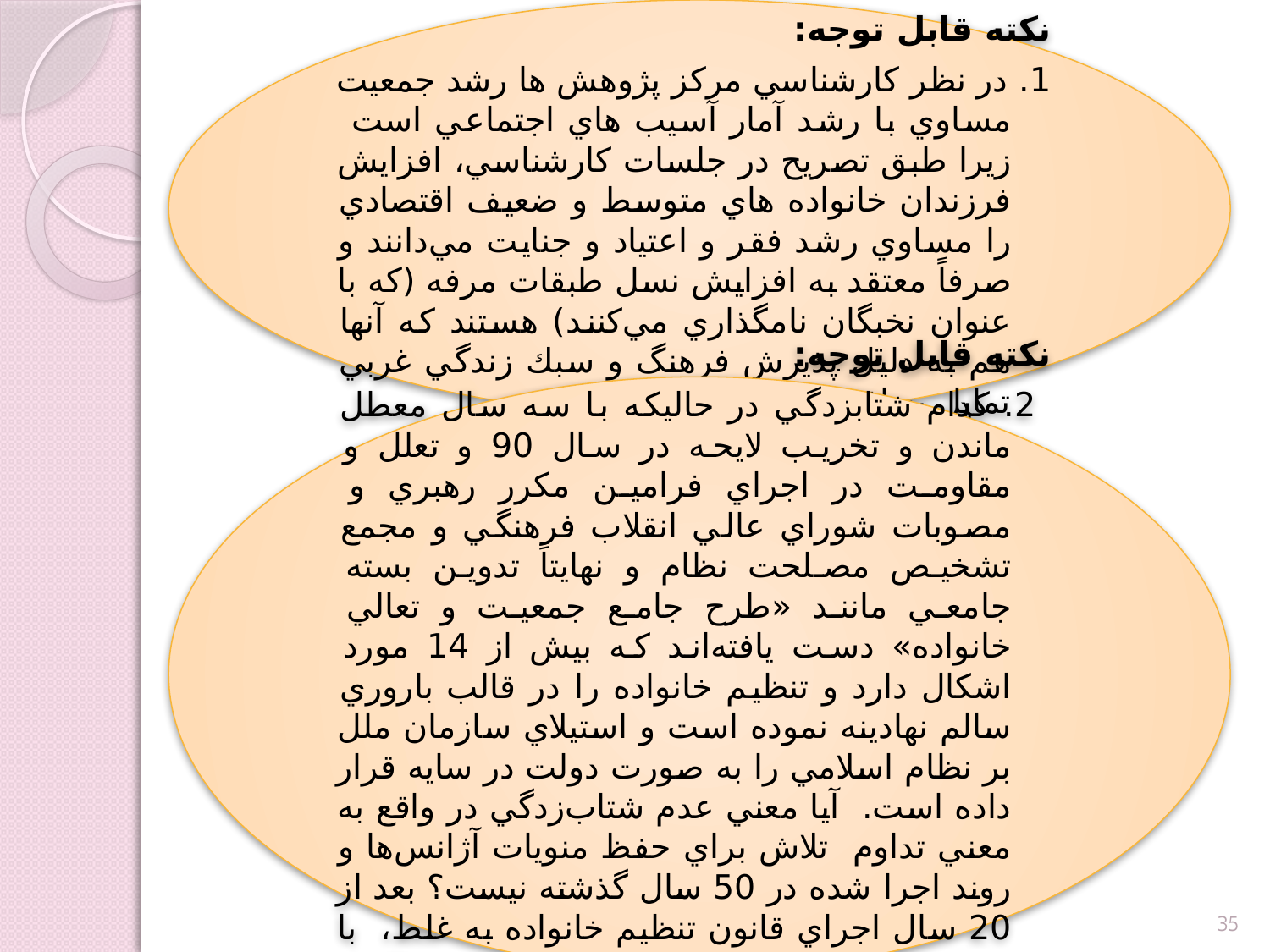

نكته قابل توجه:
	1. در نظر كارشناسي مركز پژوهش ها رشد جمعيت مساوي با رشد آمار آسيب هاي اجتماعي است  زيرا طبق تصريح در جلسات كارشناسي، افزايش فرزندان خانواده هاي متوسط و ضعيف اقتصادي را مساوي رشد فقر و اعتياد و جنايت مي‌دانند و صرفاً معتقد به افزايش نسل طبقات مرفه (كه با عنوان نخبگان نامگذاري مي‌كنند) هستند كه آنها هم به دليل پذيرش فرهنگ و سبك زندگي غربي تمايل به افزايش نسل ندارند.

	نكته قابل توجه:
 	2. كدام شتابزدگي در حاليكه با سه سال معطل ماندن و تخريب لايحه در سال 90 و تعلل و مقاومت در اجراي فرامين مكرر رهبري و مصوبات شوراي عالي انقلاب فرهنگي و مجمع تشخيص مصلحت نظام و نهايتاً تدوين بسته جامعي مانند «طرح جامع جمعيت و تعالي خانواده» دست يافته‌اند كه بيش از 14 مورد اشكال دارد و تنظيم خانواده را در قالب باروري سالم نهادينه نموده است و استيلاي سازمان ملل بر نظام اسلامي را به صورت دولت در سايه قرار داده است.  آيا معني عدم شتاب‌زدگي در واقع به معني تداوم  تلاش براي حفظ منويات آژانس‌ها و روند اجرا شده در 50 سال گذشته نيست؟ بعد از 20 سال اجراي قانون تنظيم خانواده به غلط،  با توجه به اينكه در سال 72 به نرخ باروري مطلوب رسيده بوديم كماكان معني شتابزدگي مي‌دهد؟؟

35